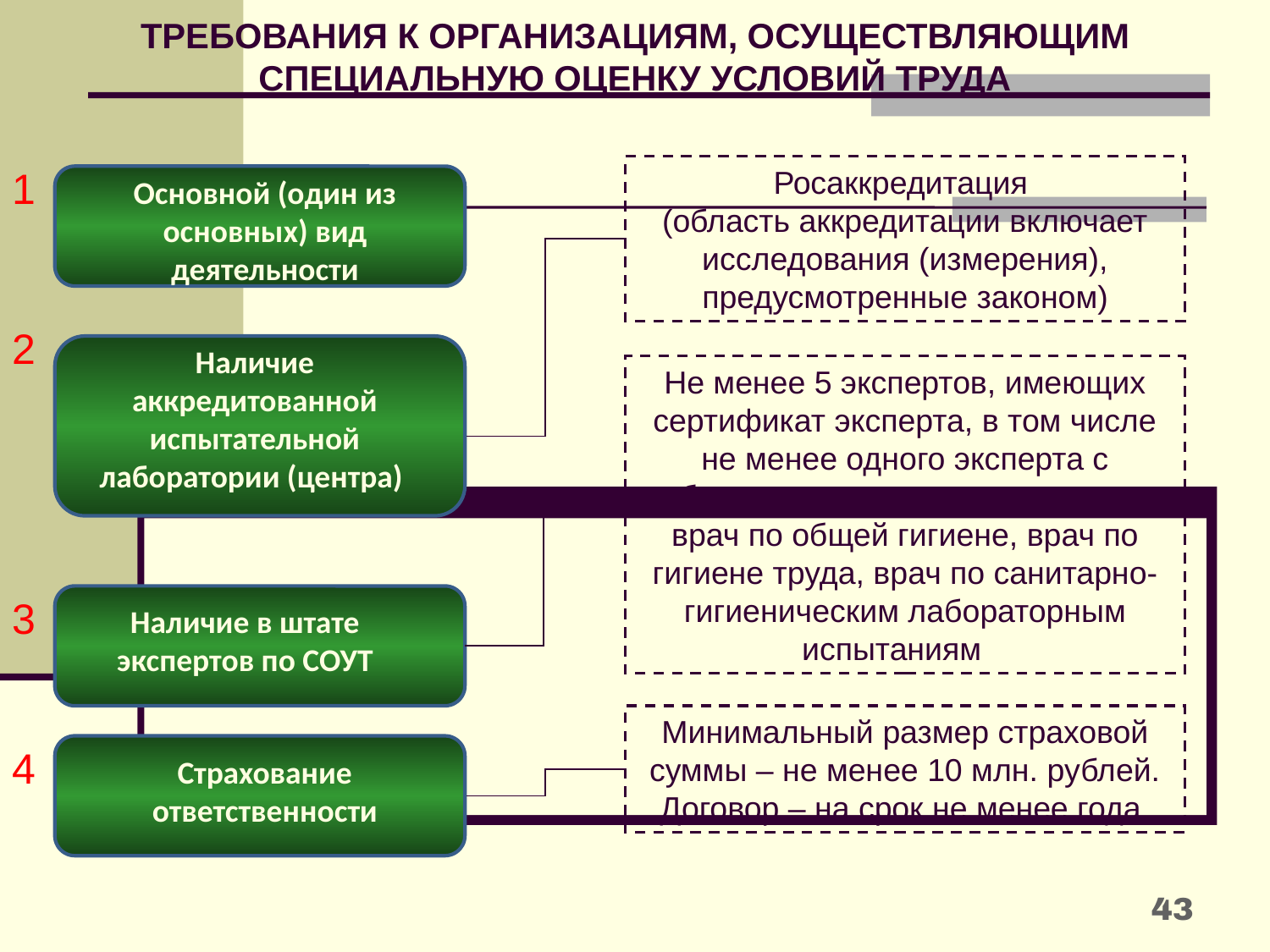

ТРЕБОВАНИЯ К ОРГАНИЗАЦИЯМ, ОСУЩЕСТВЛЯЮЩИМ
СПЕЦИАЛЬНУЮ ОЦЕНКУ УСЛОВИЙ ТРУДА
1
Росаккредитация
(область аккредитации включает исследования (измерения), предусмотренные законом)

Основной (один из основных) вид деятельности
2

Наличие аккредитованной испытательной лаборатории (центра)
Не менее 5 экспертов, имеющих сертификат эксперта, в том числе не менее одного эксперта с образованием по специальности врач по общей гигиене, врач по гигиене труда, врач по санитарно-гигиеническим лабораторным испытаниям
3

Наличие в штате экспертов по СОУТ
Минимальный размер страховой суммы – не менее 10 млн. рублей.
Договор – на срок не менее года.
4

Страхование ответственности
43